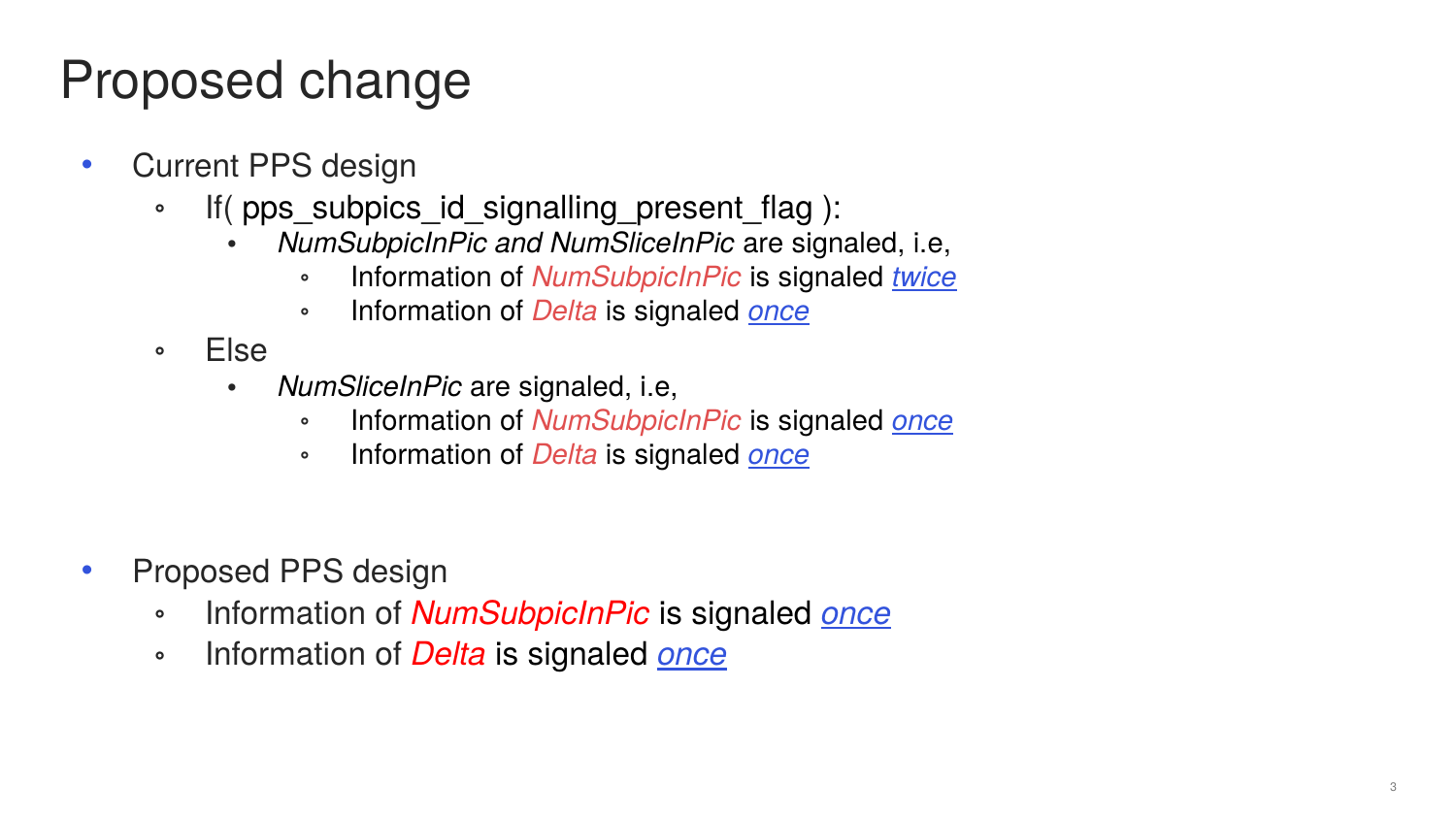

# Proposed change
Current PPS design
If( pps_subpics_id_signalling_present_flag ):
NumSubpicInPic and NumSliceInPic are signaled, i.e,
Information of NumSubpicInPic is signaled twice
Information of Delta is signaled once
Else
NumSliceInPic are signaled, i.e,
Information of NumSubpicInPic is signaled once
Information of Delta is signaled once

Proposed PPS design
Information of NumSubpicInPic is signaled once
Information of Delta is signaled once